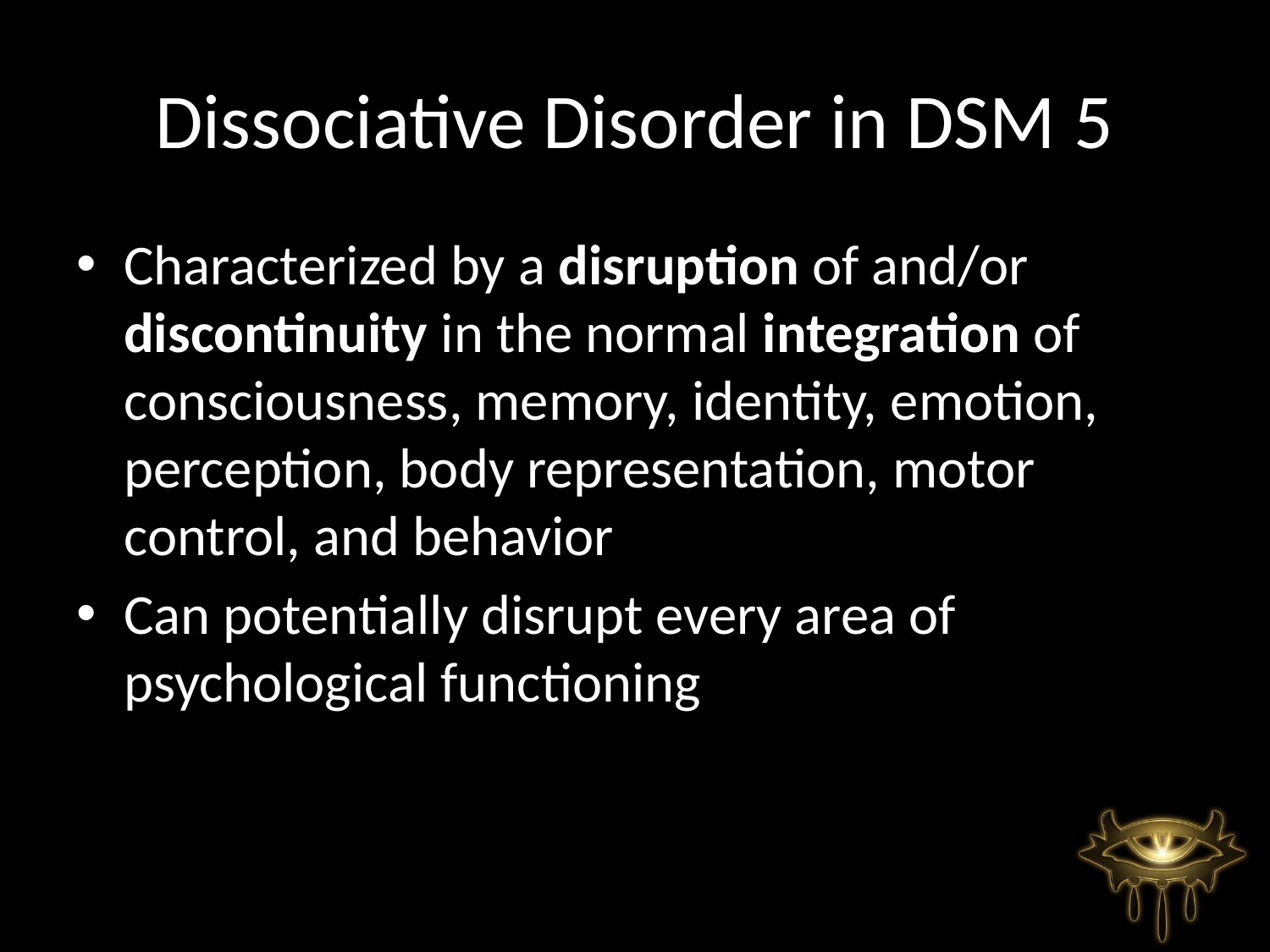

# Dissociative Disorder in DSM 5
Characterized by a disruption of and/or discontinuity in the normal integration of consciousness, memory, identity, emotion, perception, body representation, motor control, and behavior
Can potentially disrupt every area of psychological functioning